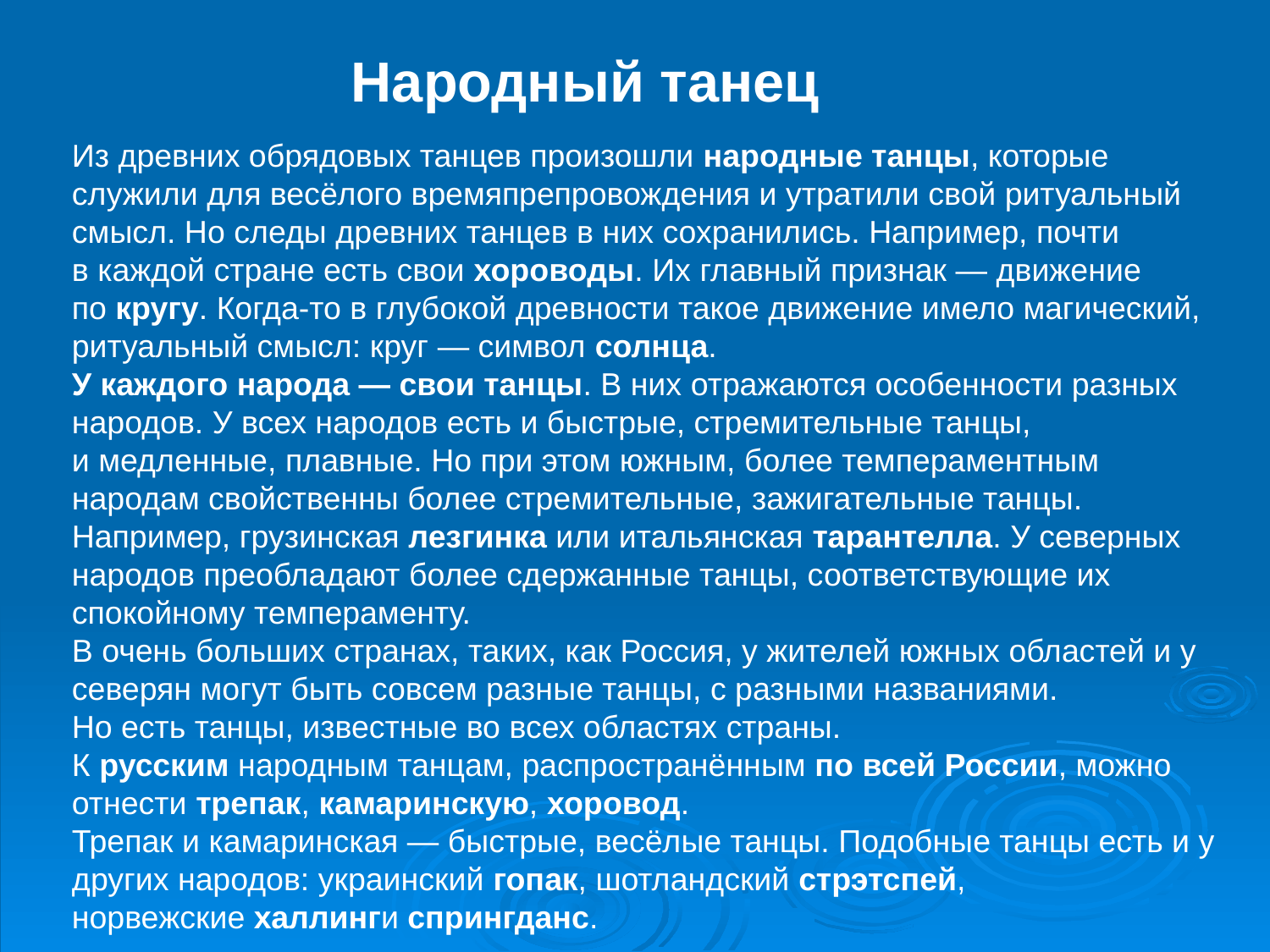

Народный танец
Из древних обрядовых танцев произошли народные танцы, которые служили для весёлого времяпрепровождения и утратили свой ритуальный смысл. Но следы древних танцев в них сохранились. Например, почти в каждой стране есть свои хороводы. Их главный признак — движение по кругу. Когда-то в глубокой древности такое движение имело магический, ритуальный смысл: круг — символ солнца.
У каждого народа — свои танцы. В них отражаются особенности разных народов. У всех народов есть и быстрые, стремительные танцы, и медленные, плавные. Но при этом южным, более темпераментным народам свойственны более стремительные, зажигательные танцы. Например, грузинская лезгинка или итальянская тарантелла. У северных народов преобладают более сдержанные танцы, соответствующие их спокойному темпераменту.
В очень больших странах, таких, как Россия, у жителей южных областей и у северян могут быть совсем разные танцы, с разными названиями.
Но есть танцы, известные во всех областях страны.
К русским народным танцам, распространённым по всей России, можно отнести трепак, камаринскую, хоровод.
Трепак и камаринская — быстрые, весёлые танцы. Подобные танцы есть и у других народов: украинский гопак, шотландский стрэтспей, норвежские халлинги спрингданс.